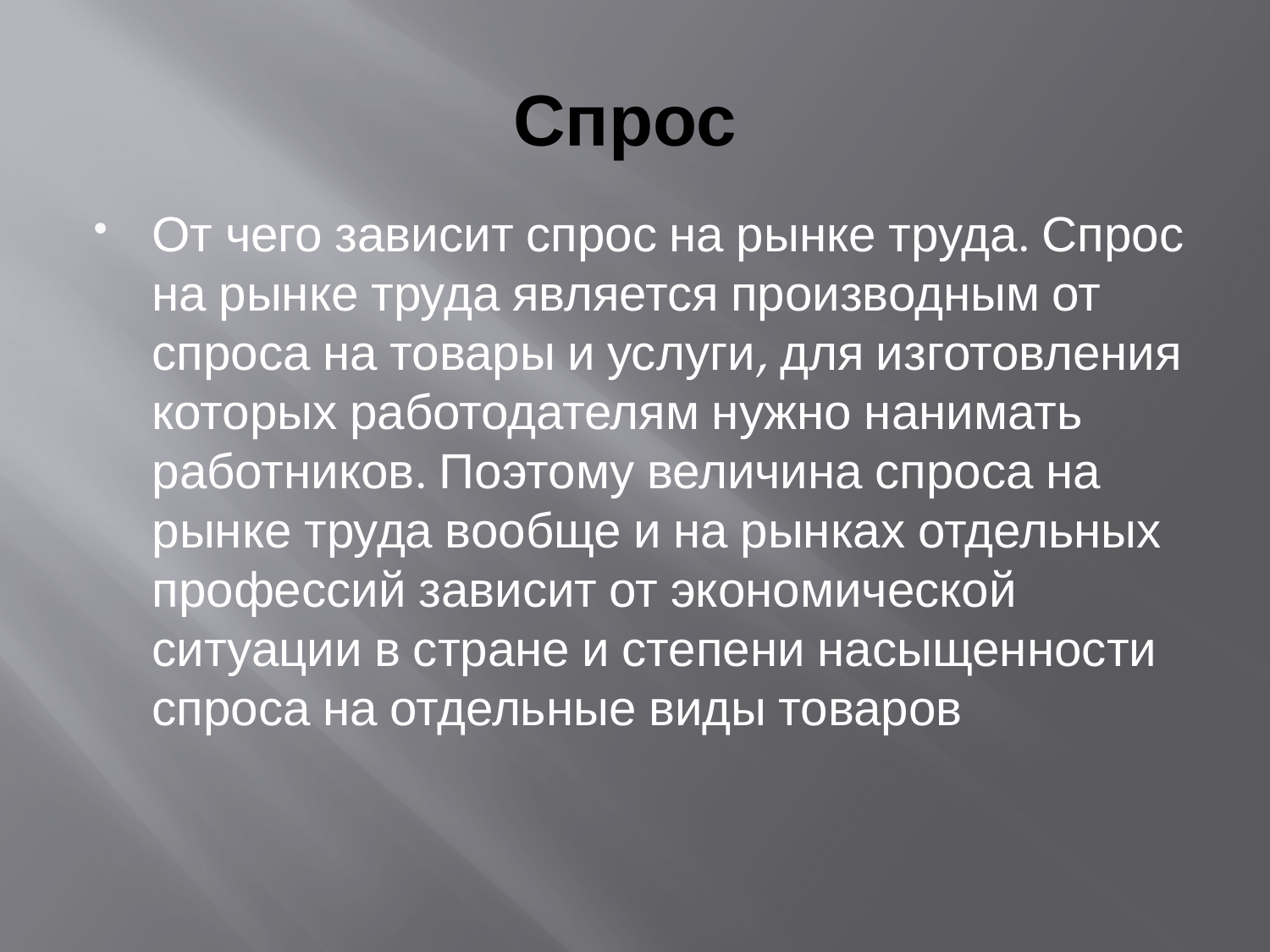

# Спрос
От чего зависит спрос на рынке труда. Спрос на рынке труда является производным от спроса на товары и услуги, для изготовления которых работодателям нужно нанимать работников. Поэтому величина спроса на рынке труда вообще и на рынках отдельных профессий зависит от экономической ситуации в стране и степени насыщенности спроса на отдельные виды товаров